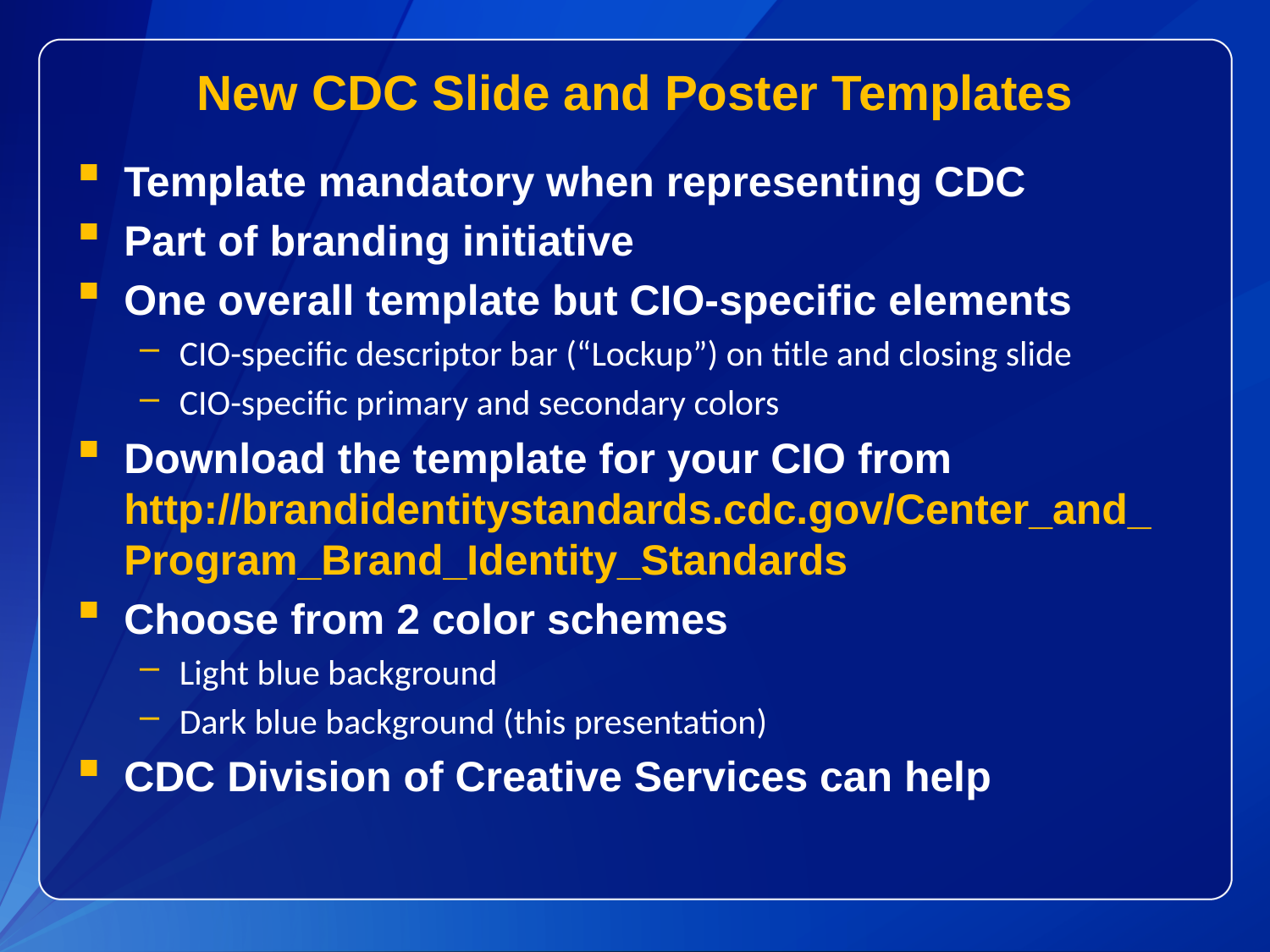

# New CDC Slide and Poster Templates
Template mandatory when representing CDC
Part of branding initiative
One overall template but CIO-specific elements
CIO-specific descriptor bar (“Lockup”) on title and closing slide
CIO-specific primary and secondary colors
Download the template for your CIO from http://brandidentitystandards.cdc.gov/Center_and_Program_Brand_Identity_Standards
Choose from 2 color schemes
Light blue background
Dark blue background (this presentation)
CDC Division of Creative Services can help